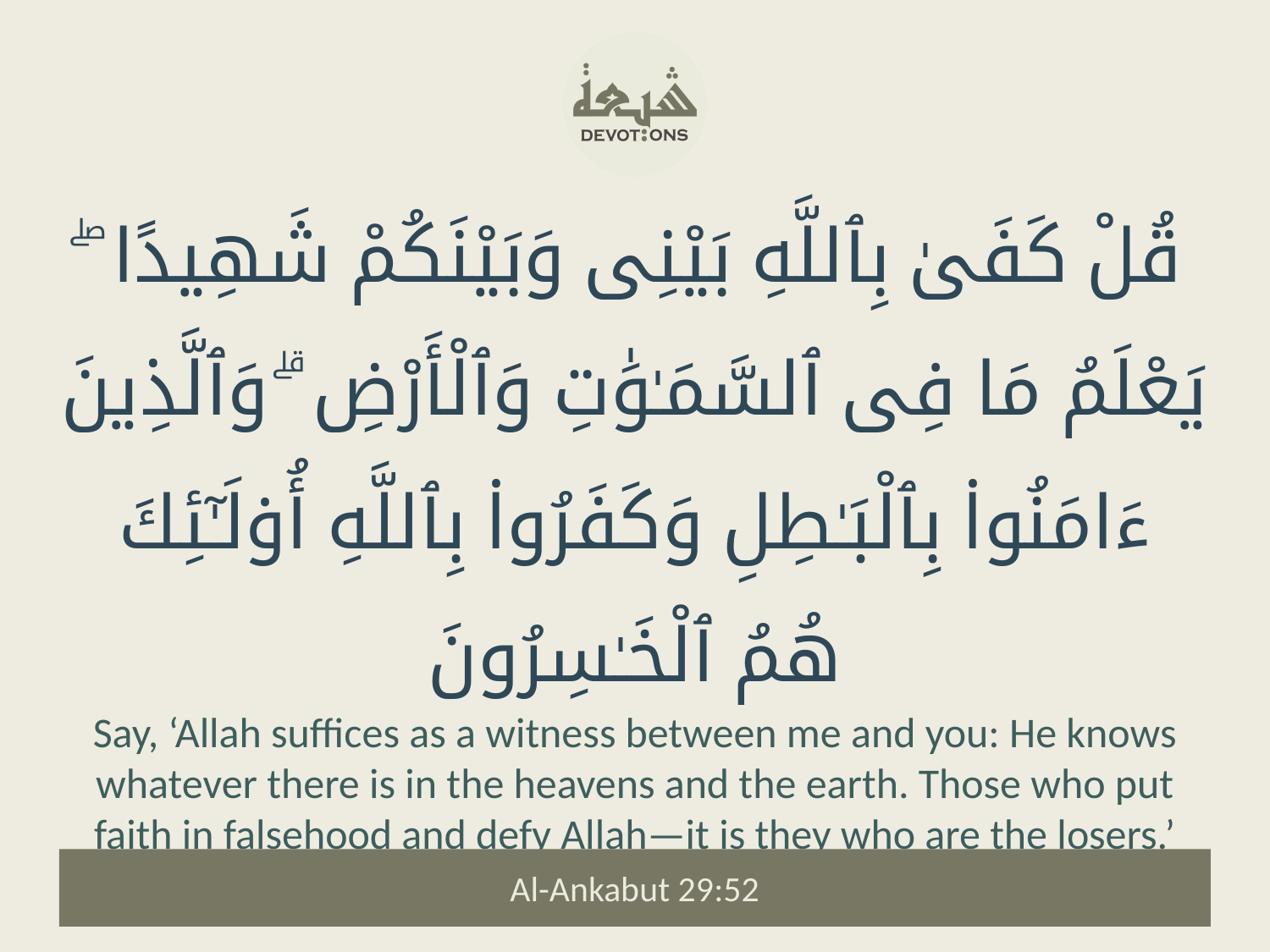

قُلْ كَفَىٰ بِٱللَّهِ بَيْنِى وَبَيْنَكُمْ شَهِيدًا ۖ يَعْلَمُ مَا فِى ٱلسَّمَـٰوَٰتِ وَٱلْأَرْضِ ۗ وَٱلَّذِينَ ءَامَنُوا۟ بِٱلْبَـٰطِلِ وَكَفَرُوا۟ بِٱللَّهِ أُو۟لَـٰٓئِكَ هُمُ ٱلْخَـٰسِرُونَ
Say, ‘Allah suffices as a witness between me and you: He knows whatever there is in the heavens and the earth. Those who put faith in falsehood and defy Allah—it is they who are the losers.’
Al-Ankabut 29:52